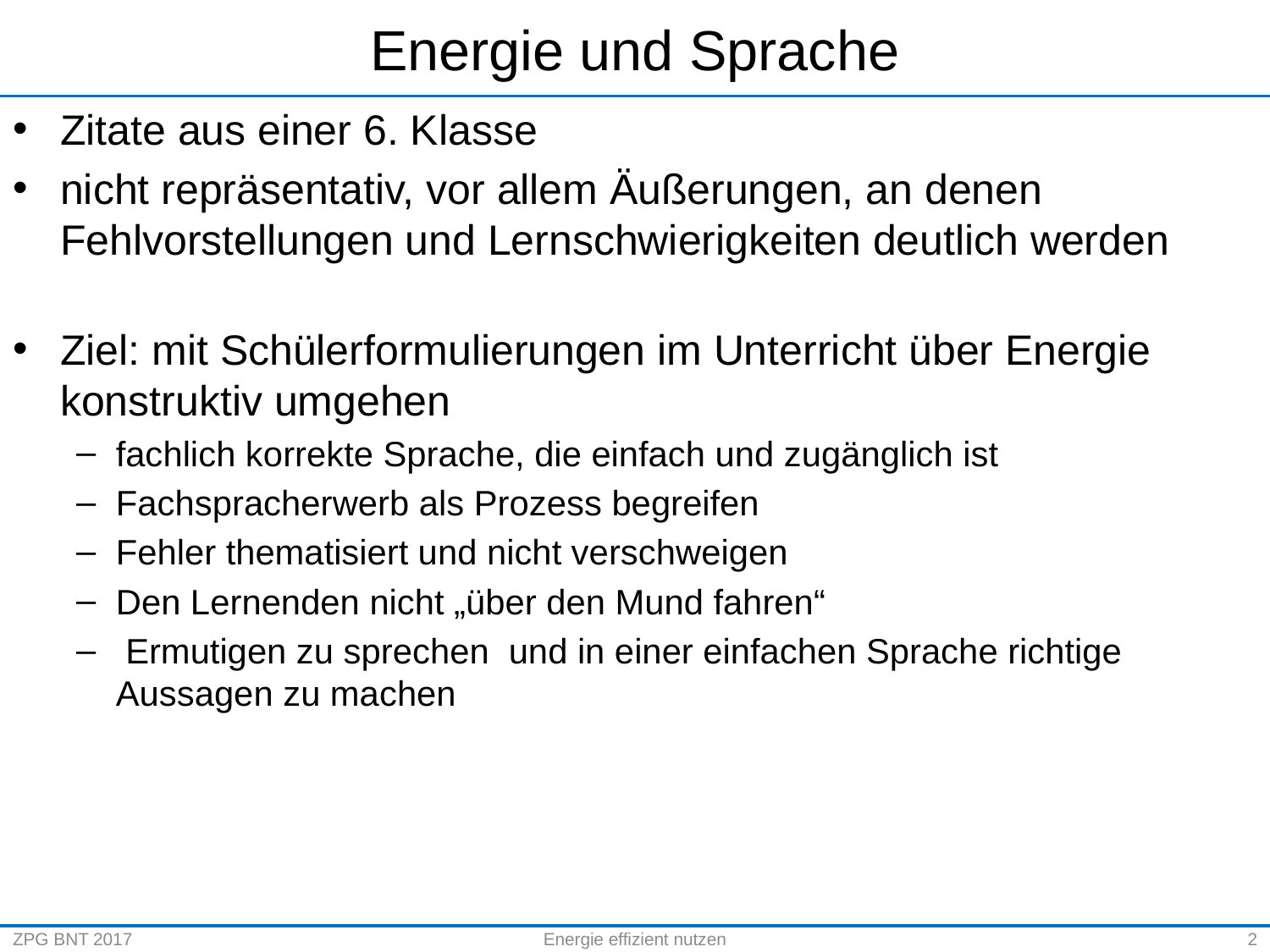

# Energie und Sprache
Zitate aus einer 6. Klasse
nicht repräsentativ, vor allem Äußerungen, an denen Fehlvorstellungen und Lernschwierigkeiten deutlich werden
Ziel: mit Schülerformulierungen im Unterricht über Energie konstruktiv umgehen
fachlich korrekte Sprache, die einfach und zugänglich ist
Fachspracherwerb als Prozess begreifen
Fehler thematisiert und nicht verschweigen
Den Lernenden nicht „über den Mund fahren“
 Ermutigen zu sprechen  und in einer einfachen Sprache richtige Aussagen zu machen
ZPG BNT 2017
Energie effizient nutzen
2